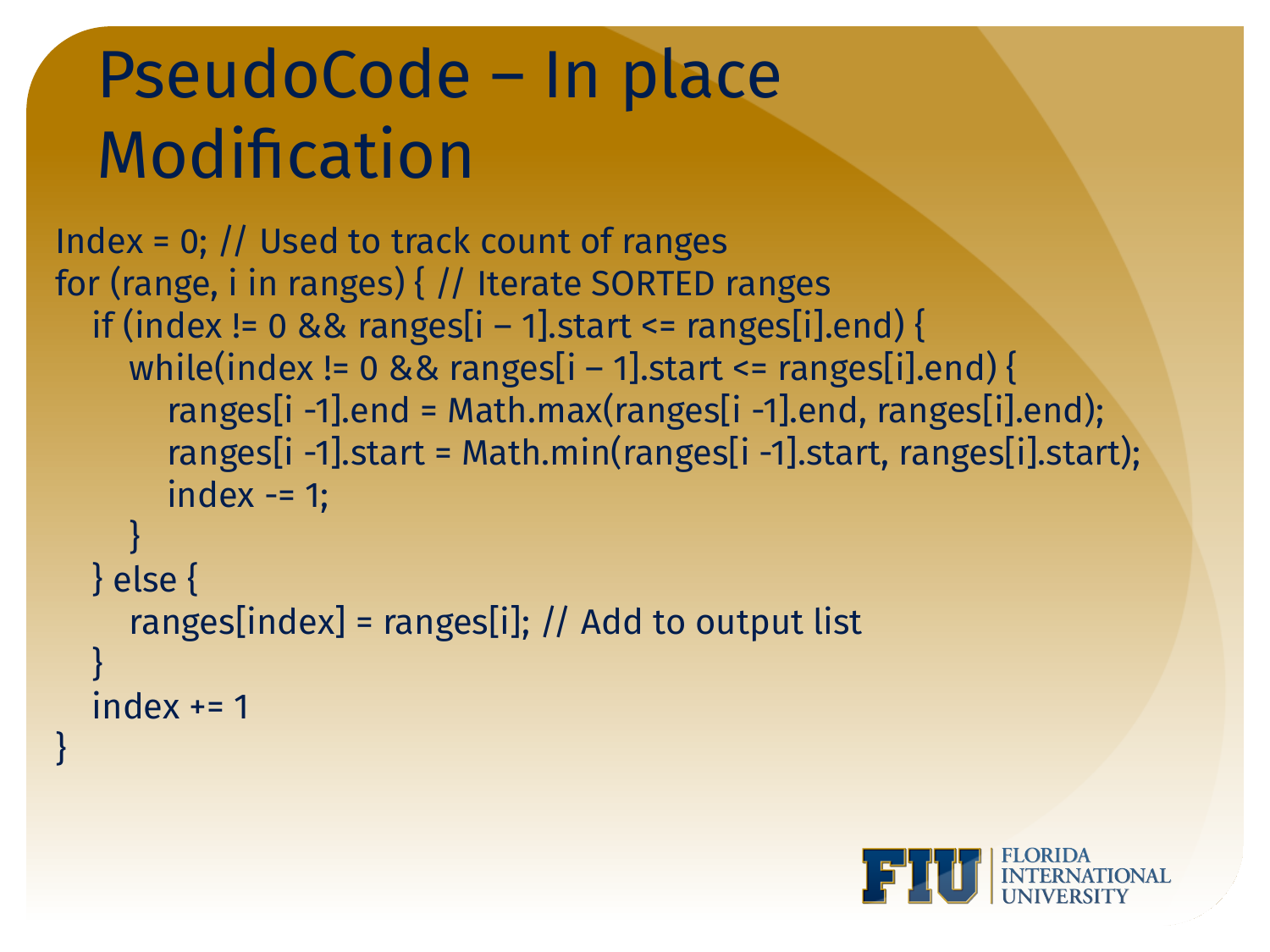

# PseudoCode – In place Modification
Index = 0; // Used to track count of ranges
for (range, i in ranges) { // Iterate SORTED ranges
    if (index != 0 && ranges[i – 1].start <= ranges[i].end) {
        while(index != 0 && ranges[i – 1].start <= ranges[i].end) {
            ranges[i -1].end = Math.max(ranges[i -1].end, ranges[i].end);
            ranges[i -1].start = Math.min(ranges[i -1].start, ranges[i].start);
            index -= 1;
        }
    } else {
        ranges[index] = ranges[i]; // Add to output list
    }
    index += 1
}